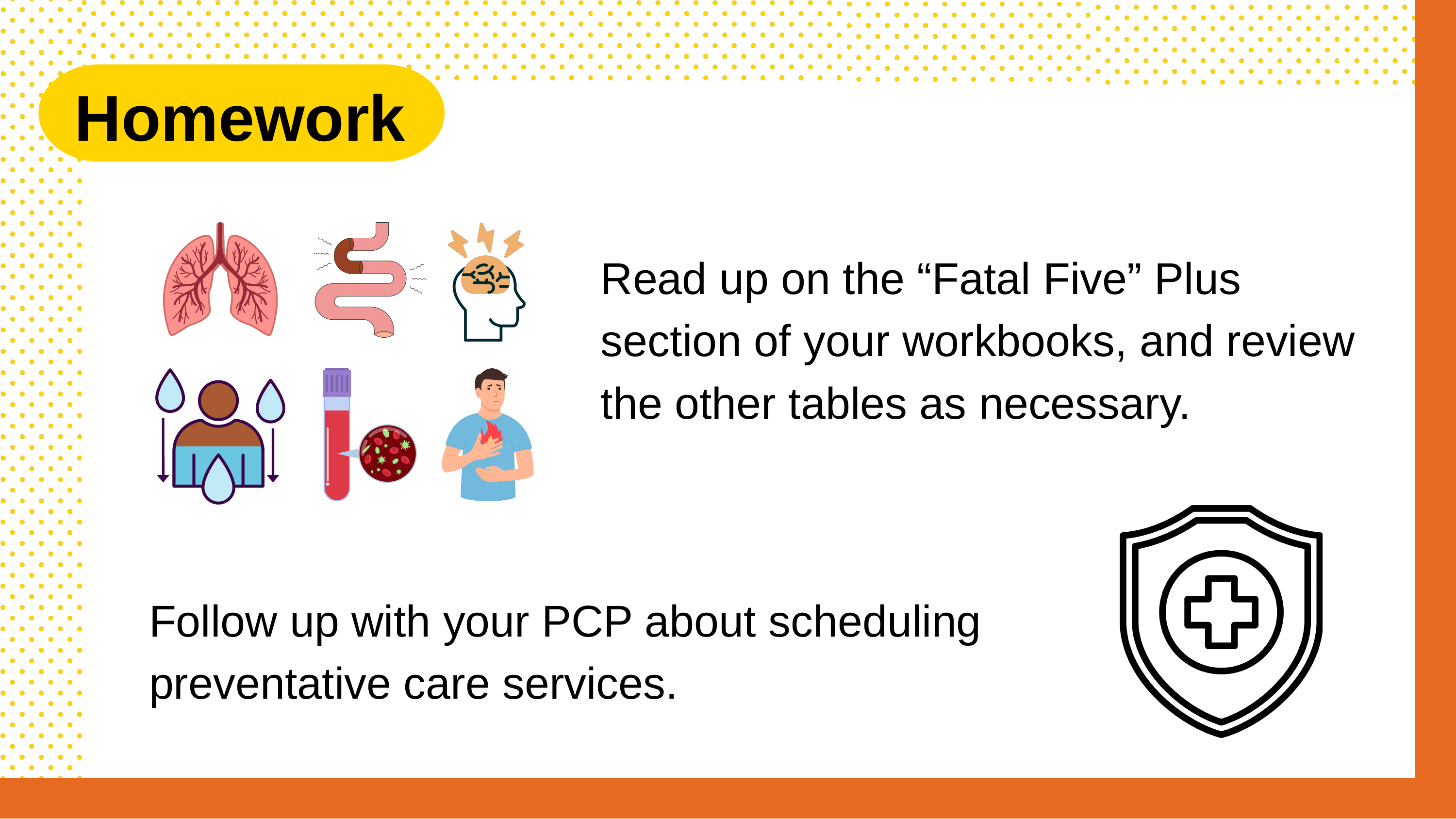

Homework

Read up on the “Fatal Five” Plus section of your workbooks, and review the other tables as necessary.

Follow up with your PCP about scheduling preventative care services.